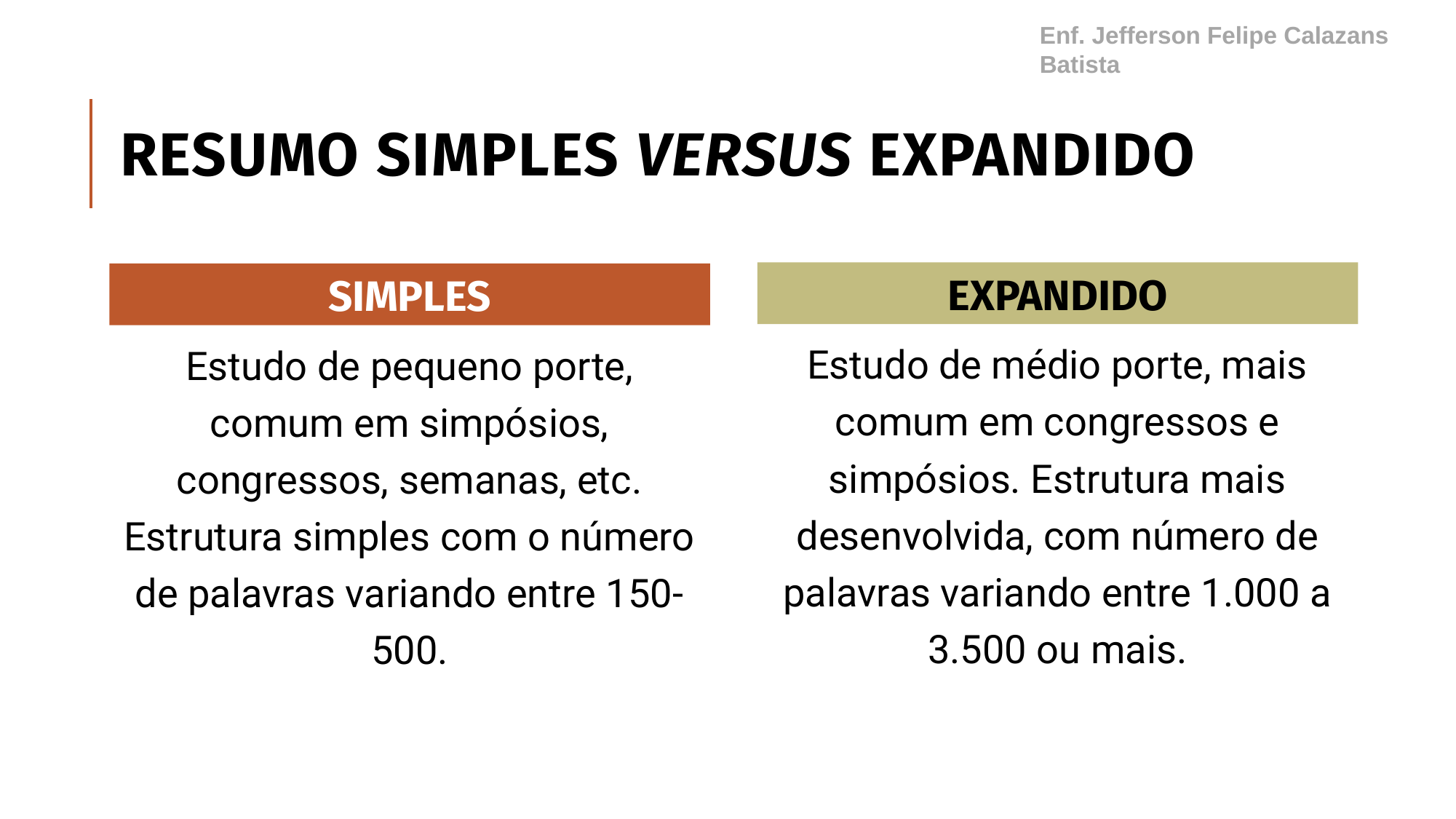

Enf. Jefferson Felipe Calazans Batista
# Resumo simples versus expandido
EXPANDIDO
SIMPLES
Estudo de médio porte, mais comum em congressos e simpósios. Estrutura mais desenvolvida, com número de palavras variando entre 1.000 a 3.500 ou mais.
Estudo de pequeno porte, comum em simpósios, congressos, semanas, etc. Estrutura simples com o número de palavras variando entre 150-500.